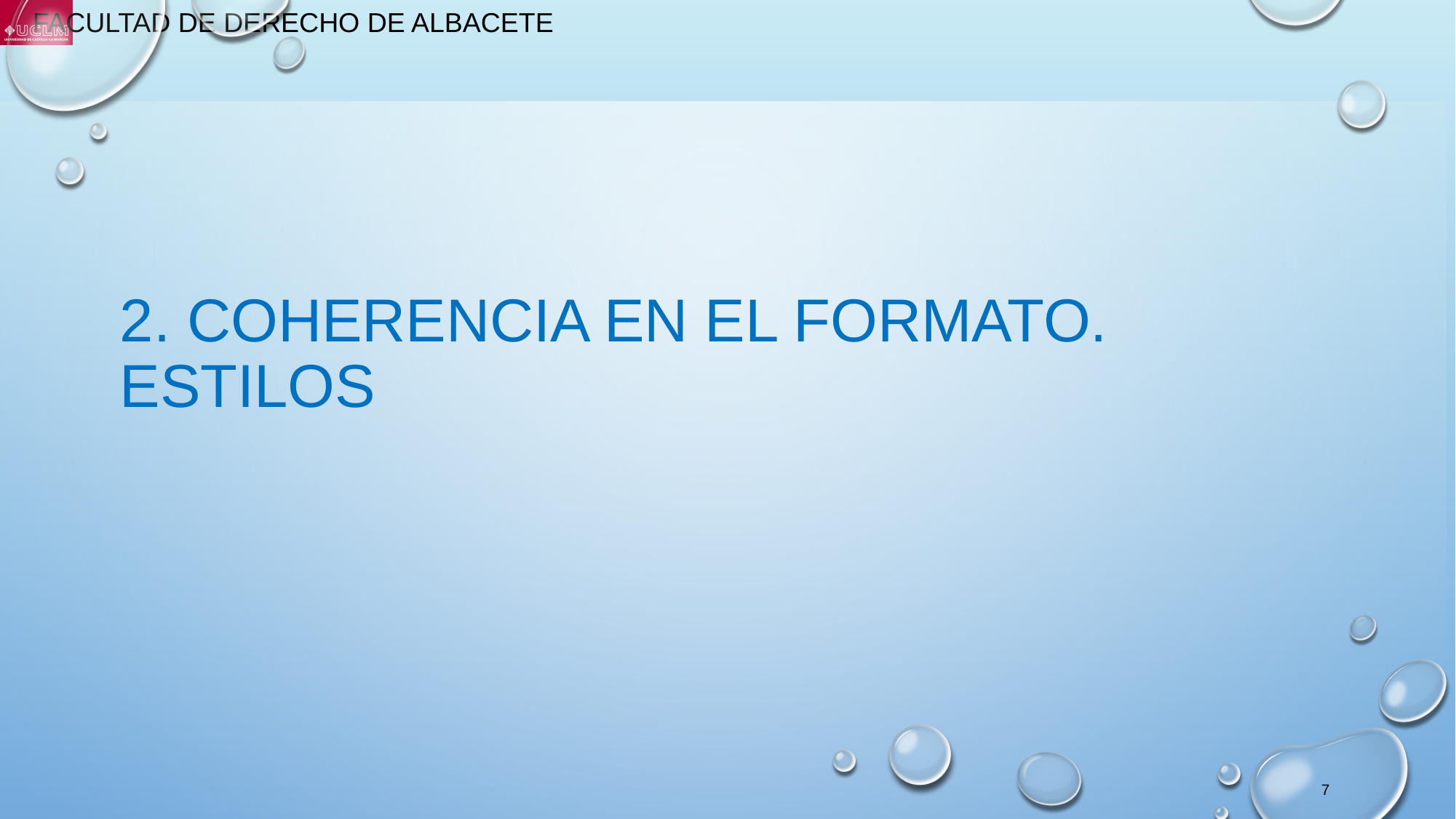

# 2. COHERENCIA EN EL FORMATO. estilos

7